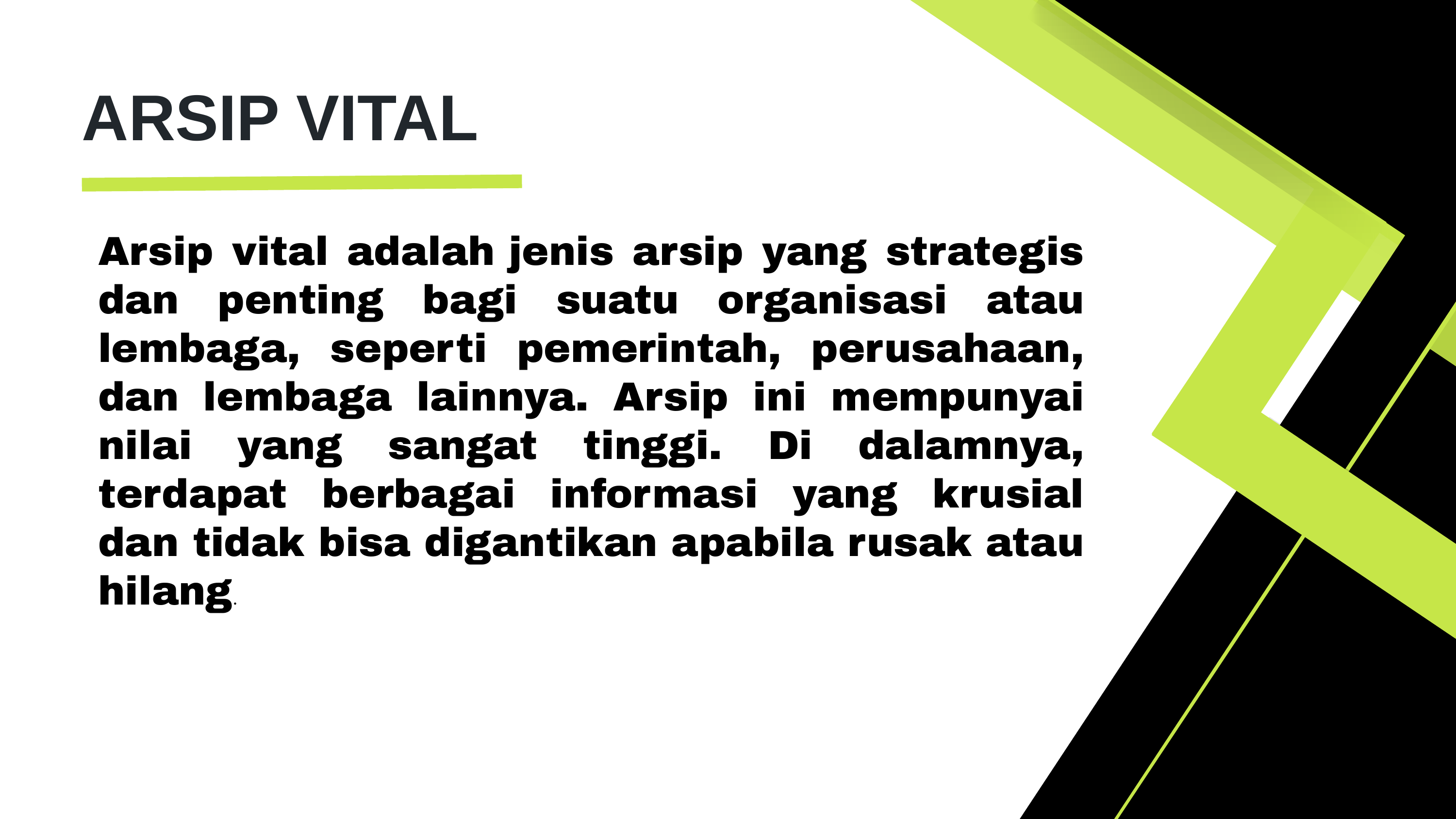

ARSIP VITAL

Arsip vital adalah jenis arsip yang strategis dan penting bagi suatu organisasi atau lembaga, seperti pemerintah, perusahaan, dan lembaga lainnya. Arsip ini mempunyai nilai yang sangat tinggi. Di dalamnya, terdapat berbagai informasi yang krusial dan tidak bisa digantikan apabila rusak atau hilang.